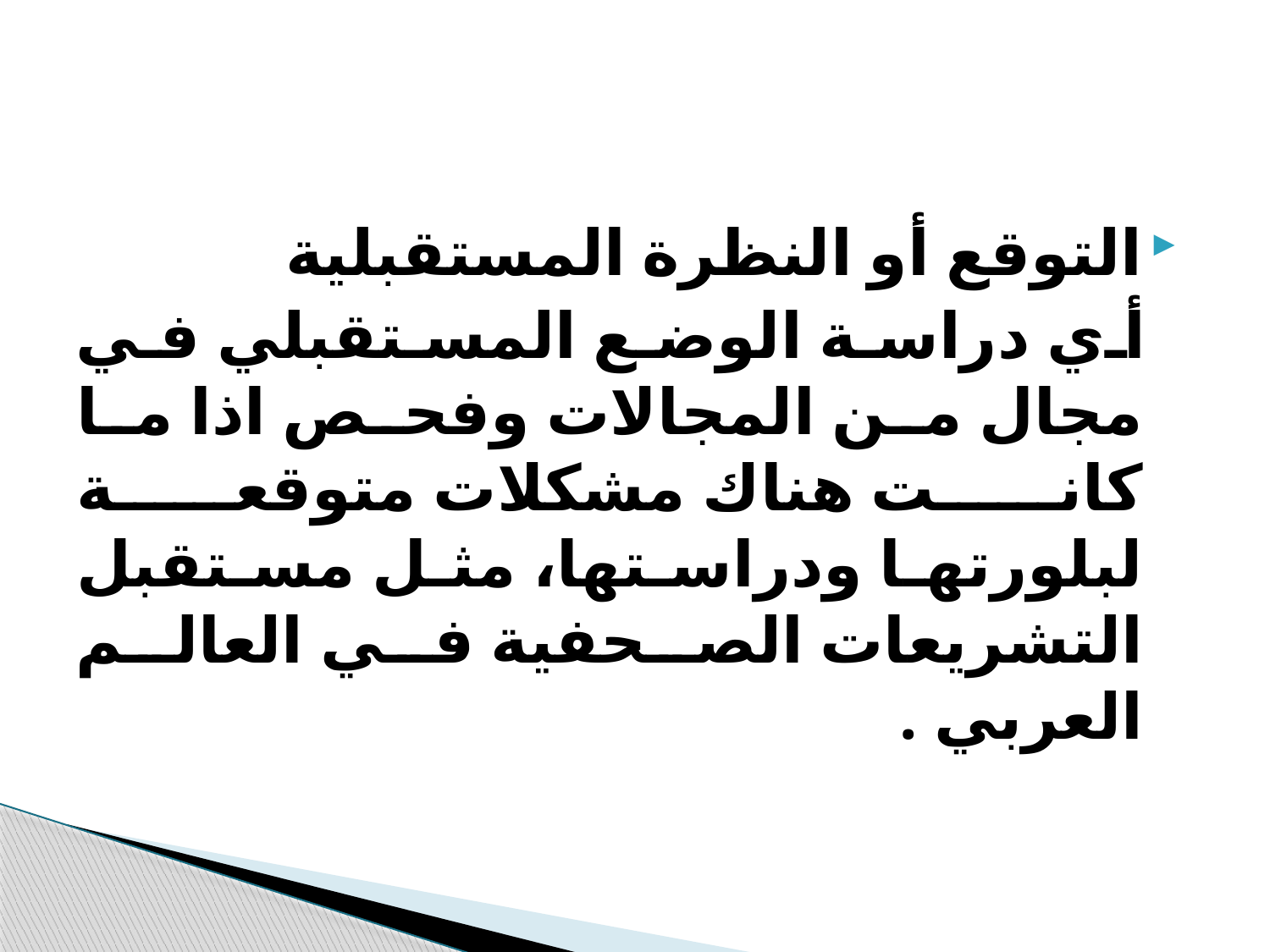

#
التوقع أو النظرة المستقبلية
  أي دراسة الوضع المستقبلي في مجال من المجالات وفحص اذا ما كانت هناك مشكلات متوقعة لبلورتها ودراستها، مثل مستقبل التشريعات الصحفية في العالم العربي .